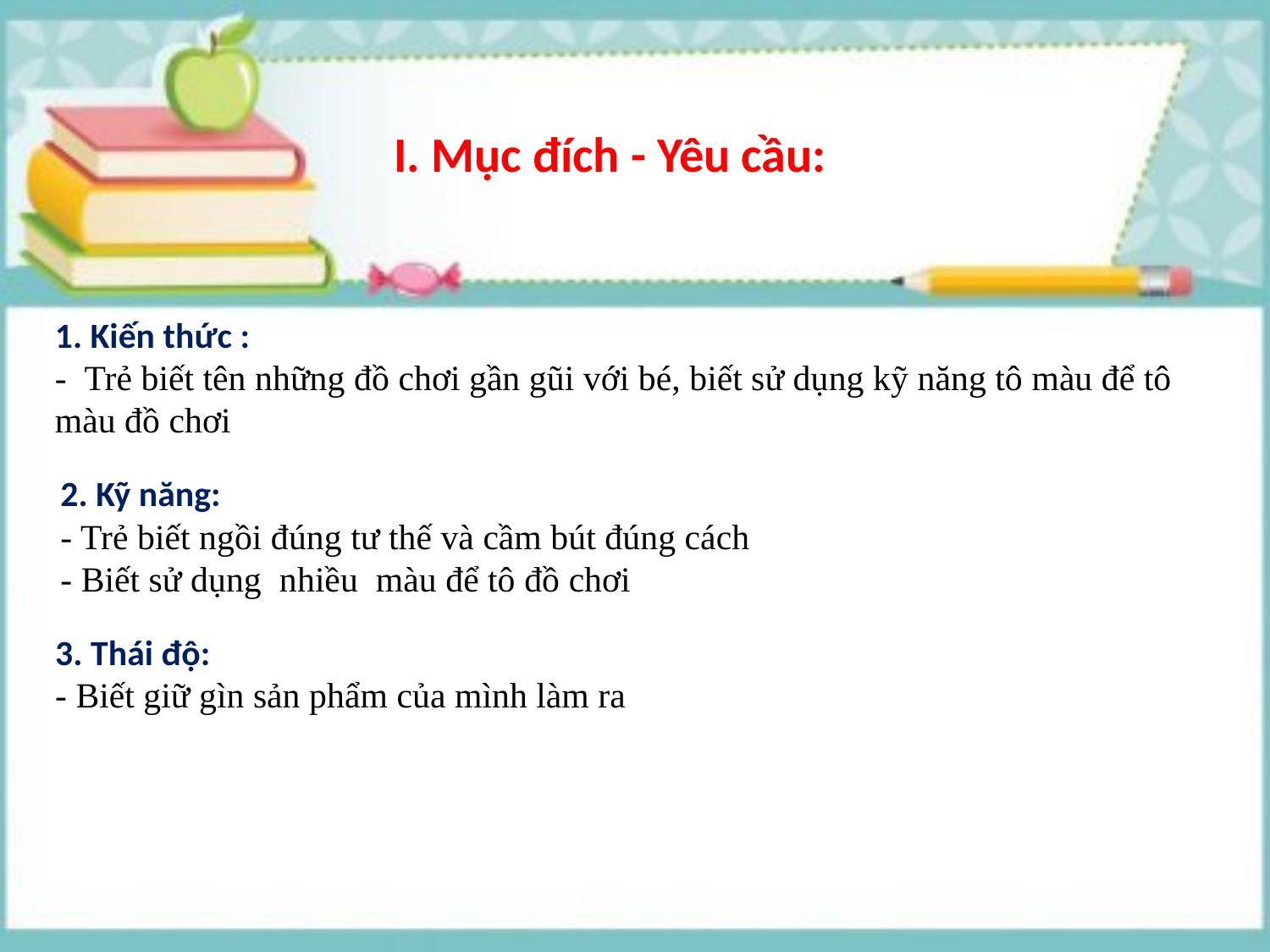

I. Mục đích - Yêu cầu:
1. Kiến thức :
-  Trẻ biết tên những đồ chơi gần gũi với bé, biết sử dụng kỹ năng tô màu để tô màu đồ chơi
2. Kỹ năng:
- Trẻ biết ngồi đúng tư thế và cầm bút đúng cách
- Biết sử dụng  nhiều  màu để tô đồ chơi
3. Thái độ:
- Biết giữ gìn sản phẩm của mình làm ra